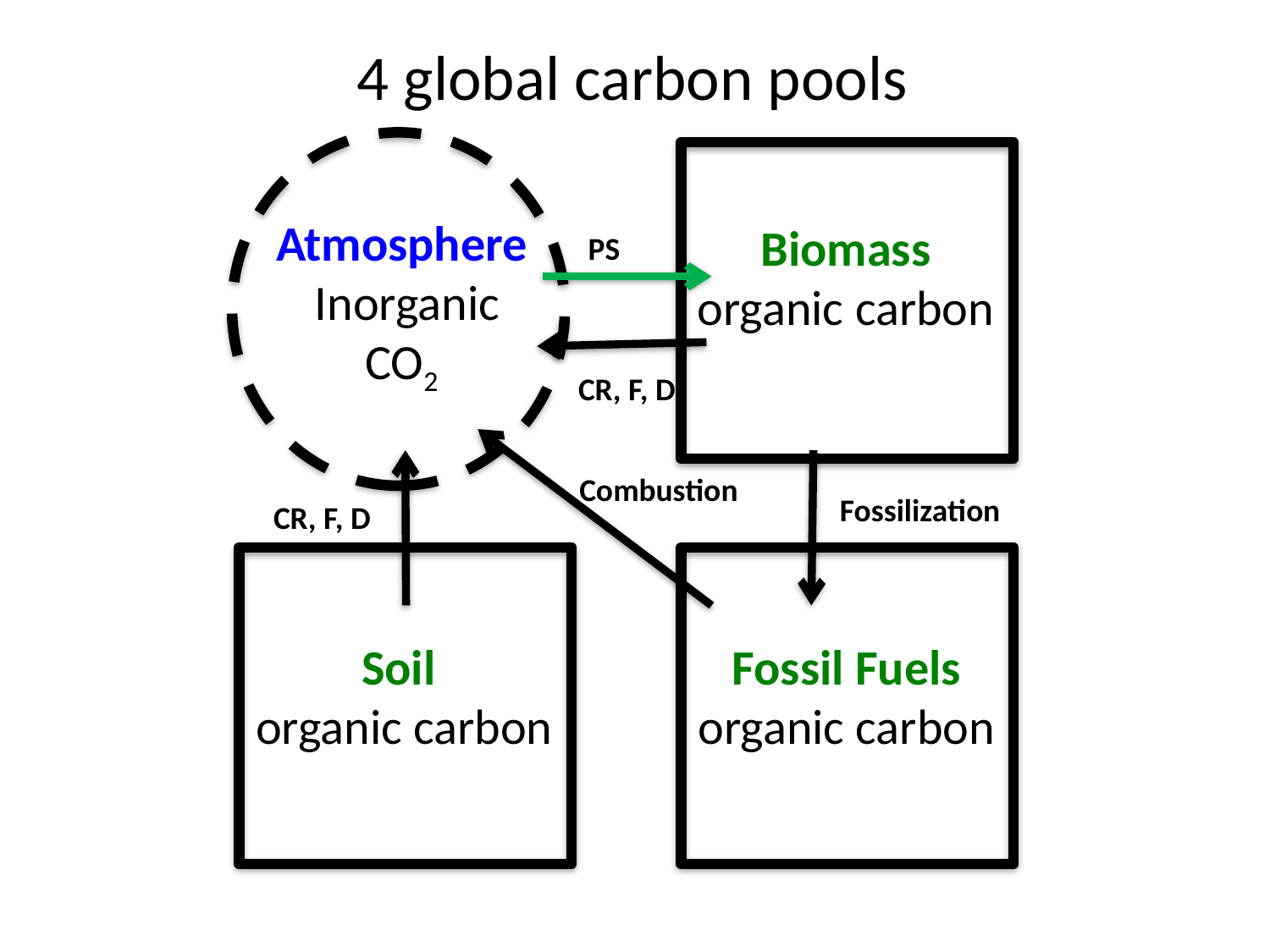

4 global carbon pools

Atmosphere
 Inorganic CO2
Biomass
organic carbon
PS
CR, F, D
Combustion
Fossilization
CR, F, D

Soil
organic carbon
Fossil Fuels
organic carbon